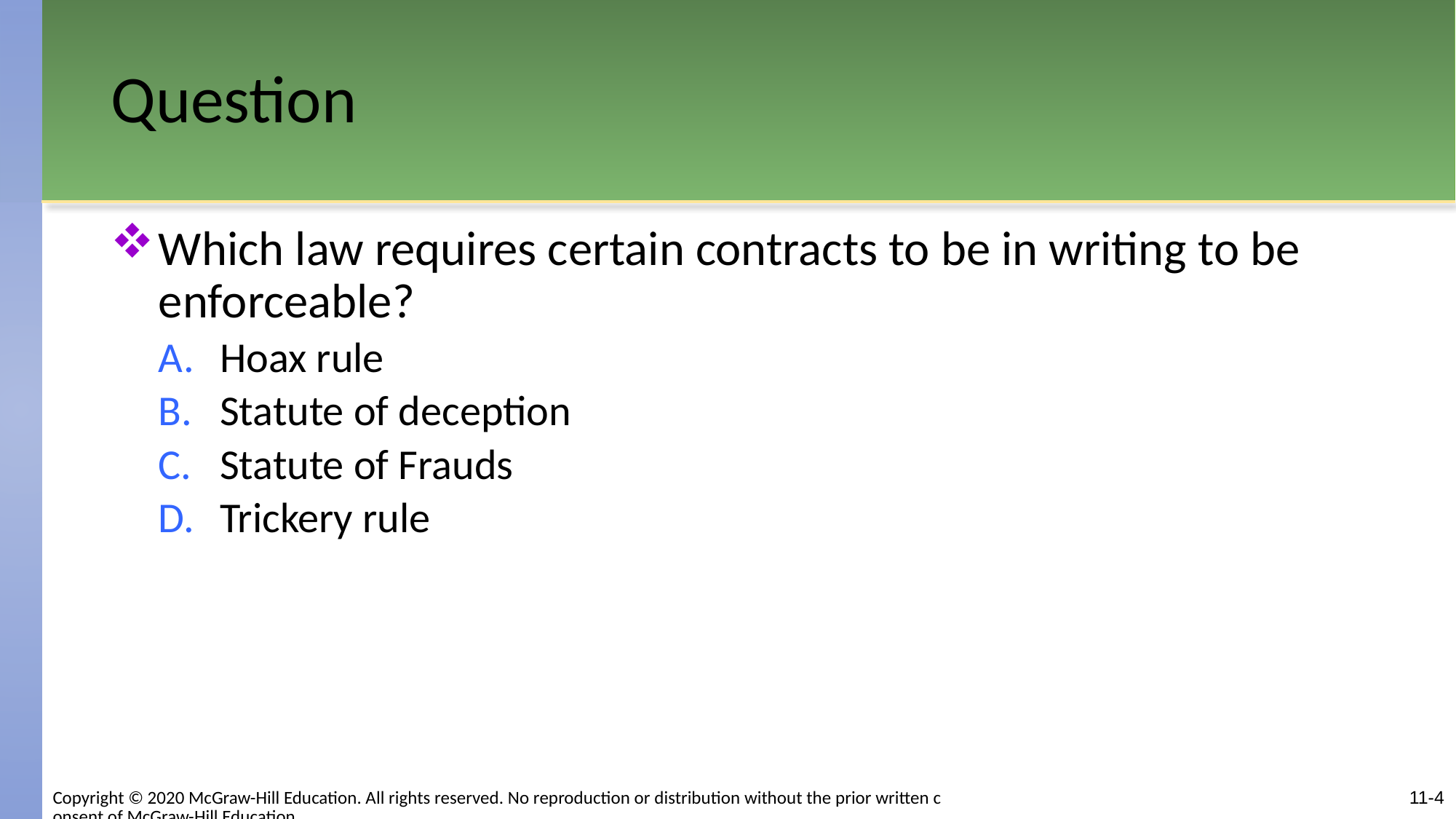

# Question
Which law requires certain contracts to be in writing to be enforceable?
Hoax rule
Statute of deception
Statute of Frauds
Trickery rule
Copyright © 2020 McGraw-Hill Education. All rights reserved. No reproduction or distribution without the prior written consent of McGraw-Hill Education.
11-4